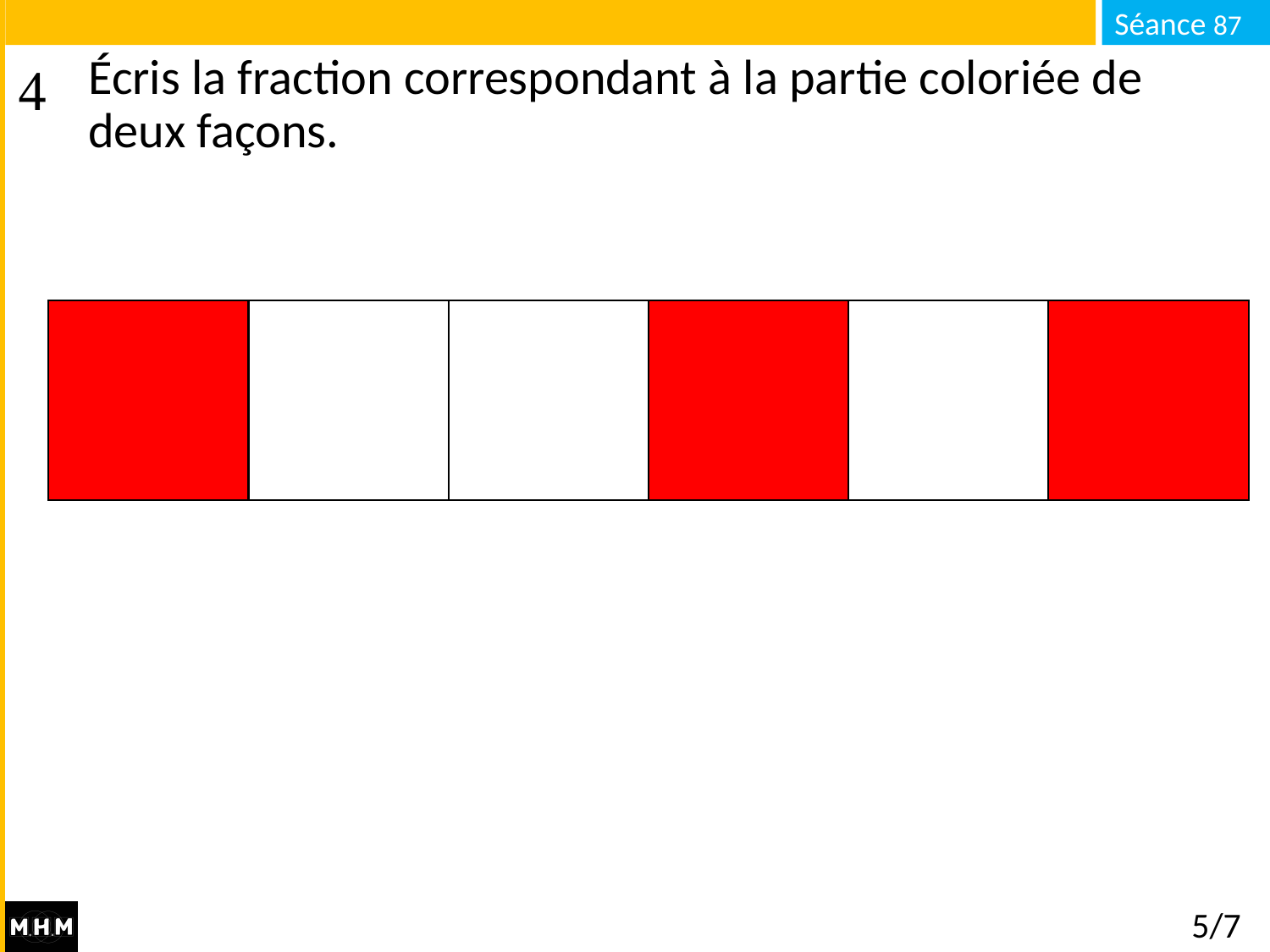

# Écris la fraction correspondant à la partie coloriée de deux façons.

5/7